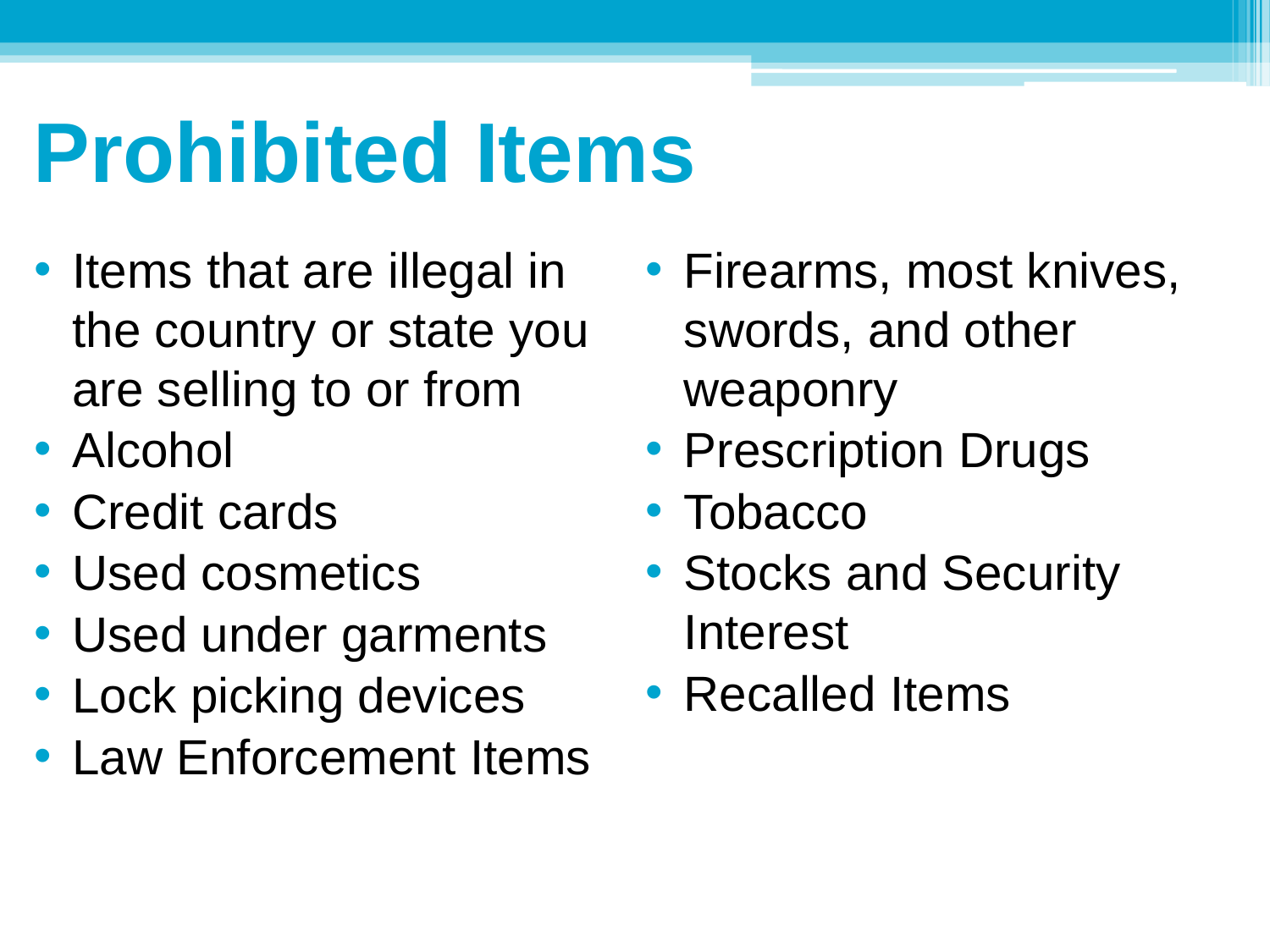

# Prohibited Items
Items that are illegal in the country or state you are selling to or from
Alcohol
Credit cards
Used cosmetics
Used under garments
Lock picking devices
Law Enforcement Items
Firearms, most knives, swords, and other weaponry
Prescription Drugs
Tobacco
Stocks and Security Interest
Recalled Items